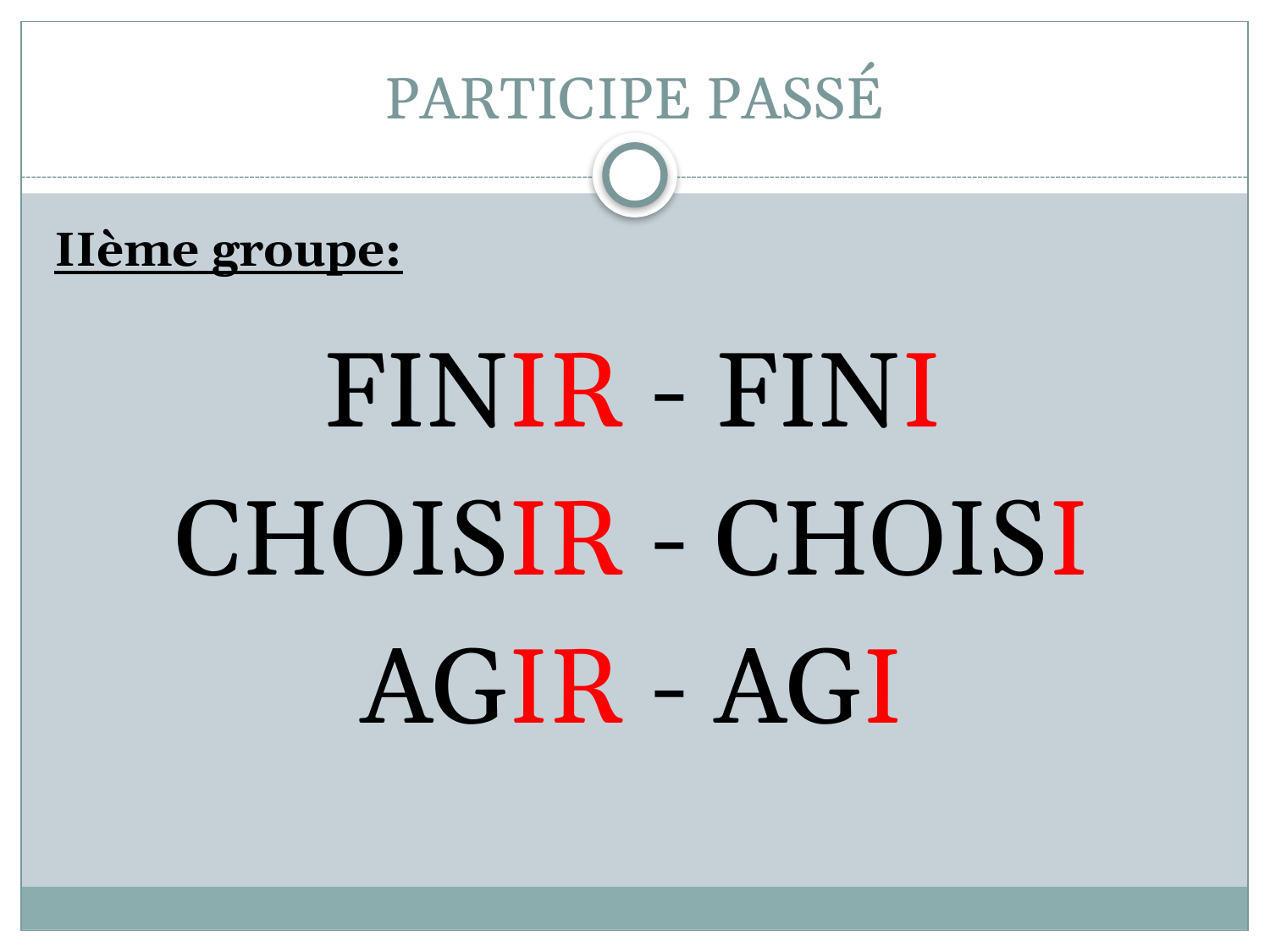

# PARTICIPE PASSÉ
IIème groupe:

FINIR - FINI
CHOISIR - CHOISI
AGIR - AGI